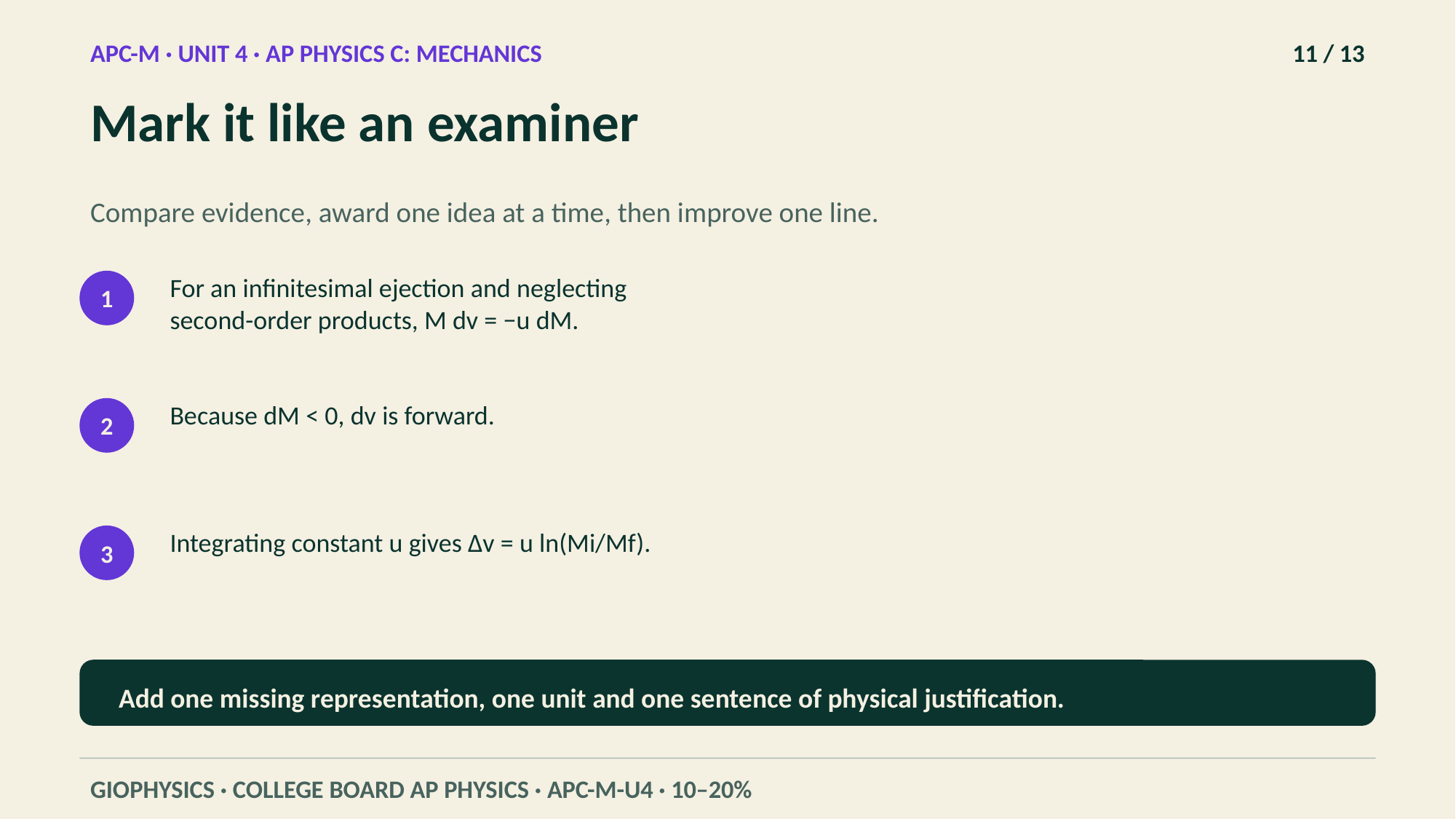

APC-M · UNIT 4 · AP PHYSICS C: MECHANICS
11 / 13
Mark it like an examiner
Compare evidence, award one idea at a time, then improve one line.
For an infinitesimal ejection and neglecting second-order products, M dv = −u dM.

1
Because dM < 0, dv is forward.

2
Integrating constant u gives Δv = u ln(Mi/Mf).

3

Add one missing representation, one unit and one sentence of physical justification.

GIOPHYSICS · COLLEGE BOARD AP PHYSICS · APC-M-U4 · 10–20%